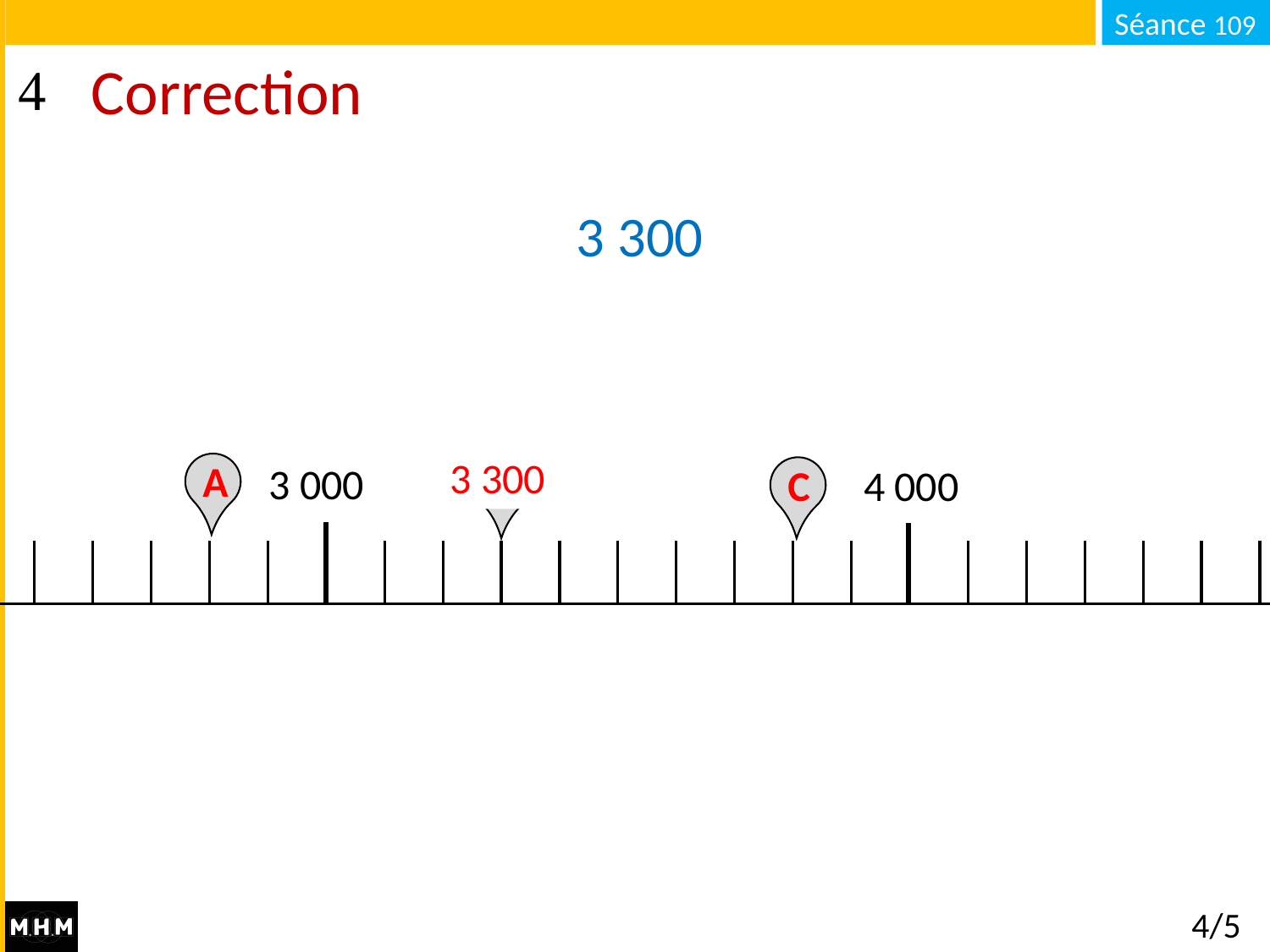

# Correction
3 300
3 300
A
3 000
B
C
4 000

4/5